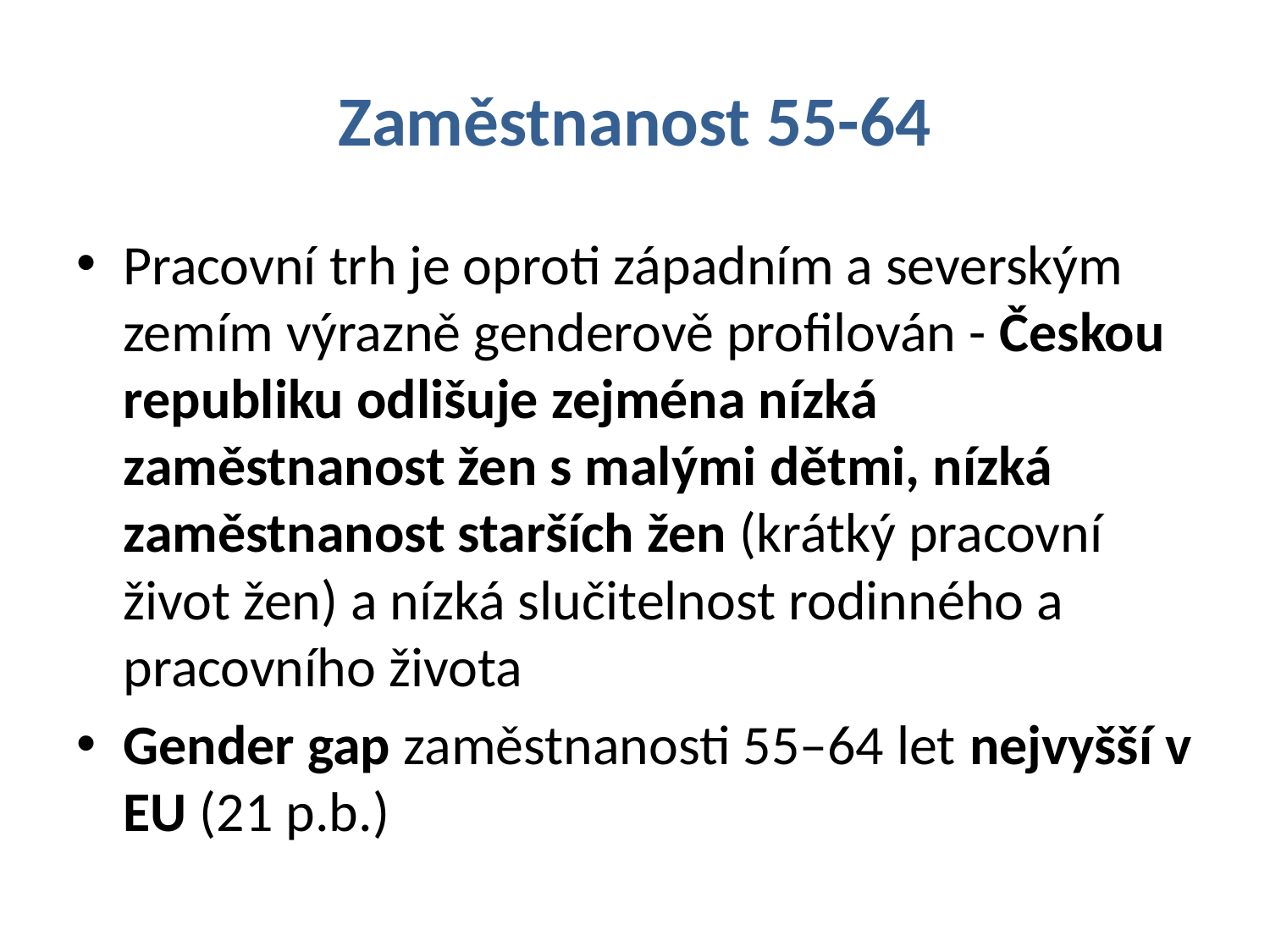

# Zaměstnanost 55-64
Pracovní trh je oproti západním a severským zemím výrazně genderově profilován - Českou republiku odlišuje zejména nízká zaměstnanost žen s malými dětmi, nízká zaměstnanost starších žen (krátký pracovní život žen) a nízká slučitelnost rodinného a pracovního života
Gender gap zaměstnanosti 55–64 let nejvyšší v EU (21 p.b.)